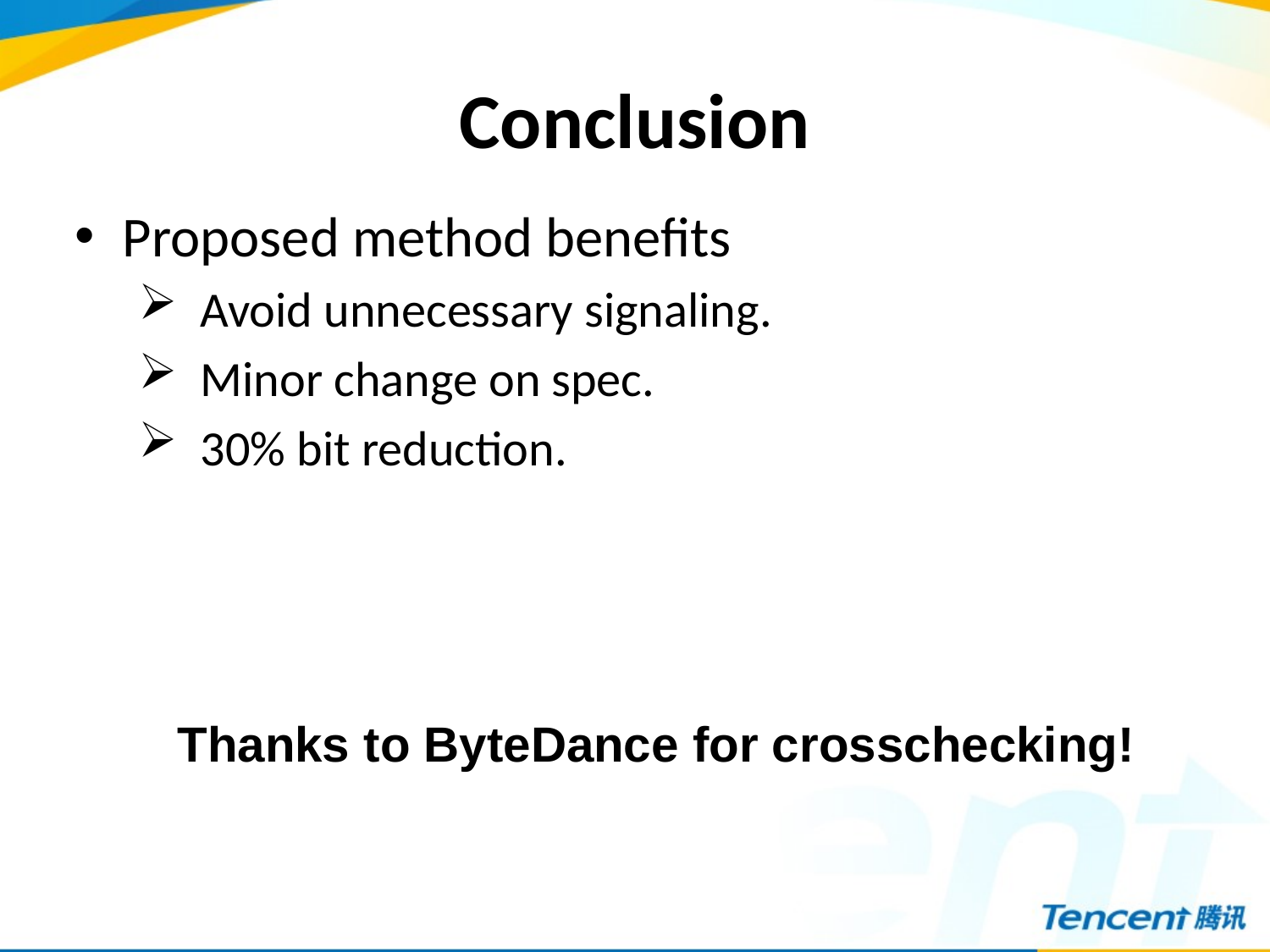

# Conclusion
Proposed method benefits
  Avoid unnecessary signaling.
  Minor change on spec.
  30% bit reduction.

Thanks to ByteDance for crosschecking!